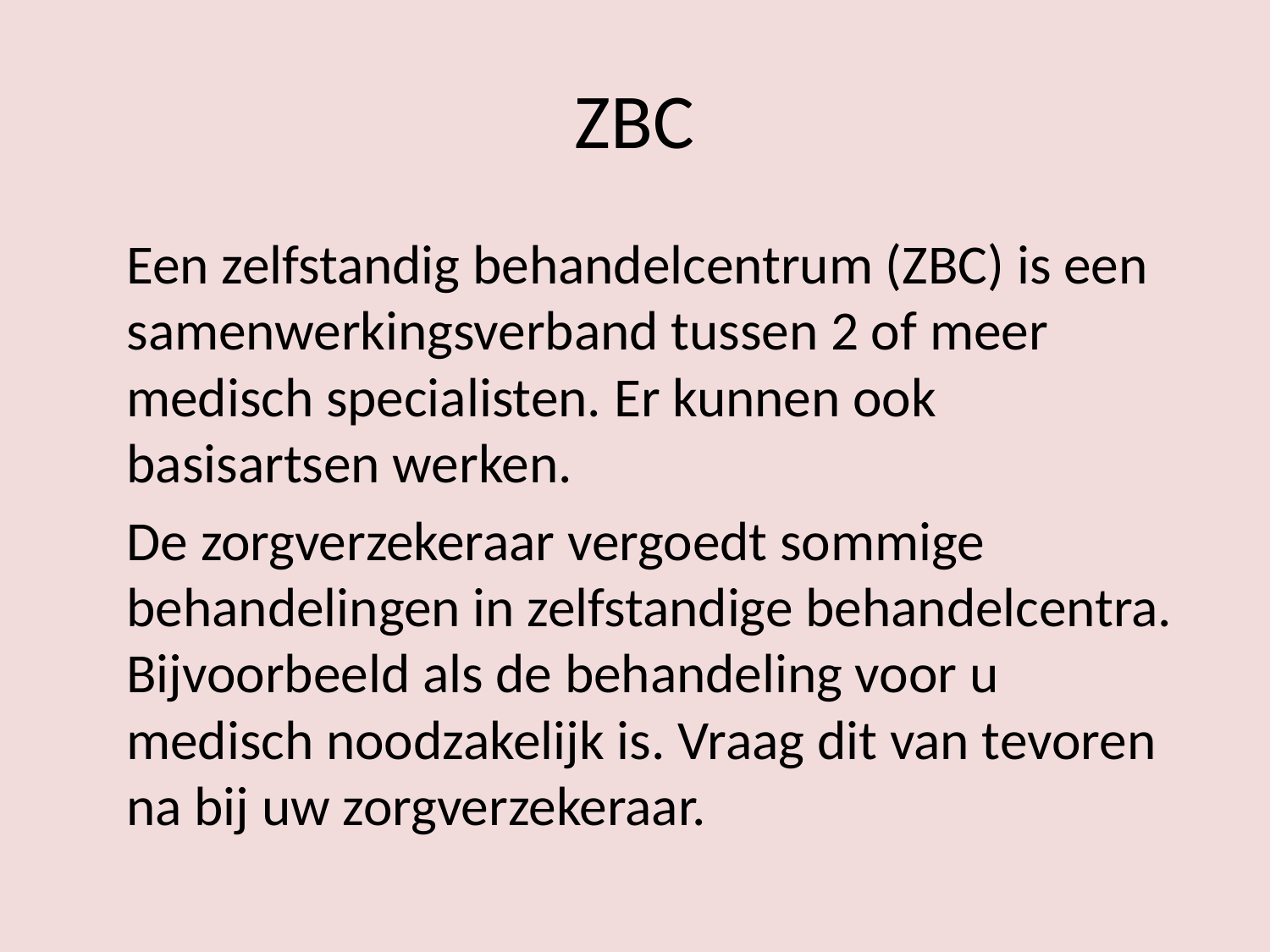

# ZBC
	Een zelfstandig behandelcentrum (ZBC) is een samenwerkingsverband tussen 2 of meer medisch specialisten. Er kunnen ook basisartsen werken.
	De zorgverzekeraar vergoedt sommige behandelingen in zelfstandige behandelcentra. Bijvoorbeeld als de behandeling voor u medisch noodzakelijk is. Vraag dit van tevoren na bij uw zorgverzekeraar.